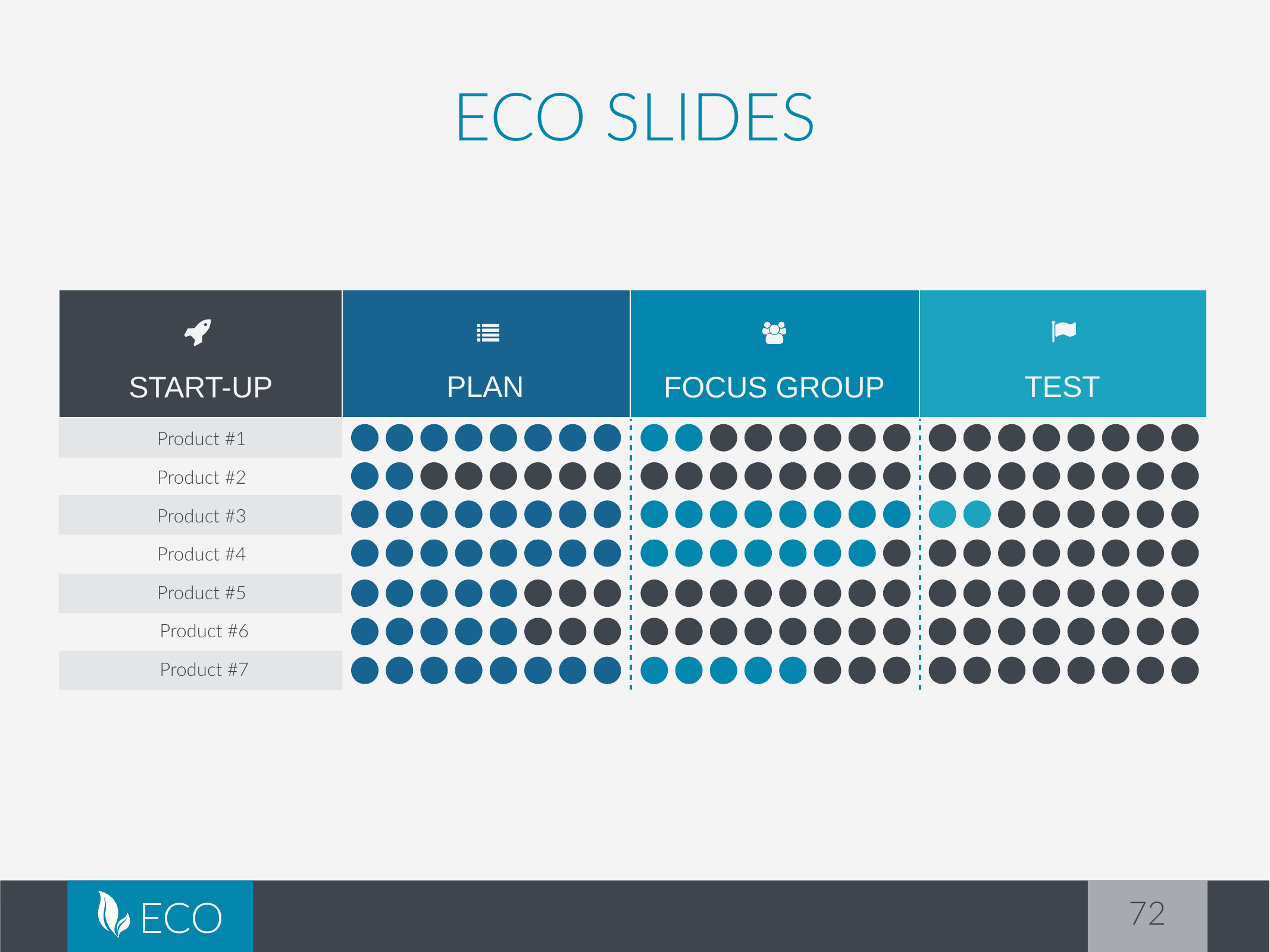

# ECO SLIDES

Start-UP
Focus Group
Plan
Test

Product #1
Product #2
Product #3
Product #4
Product #5
 Product #6
 Product #7

72